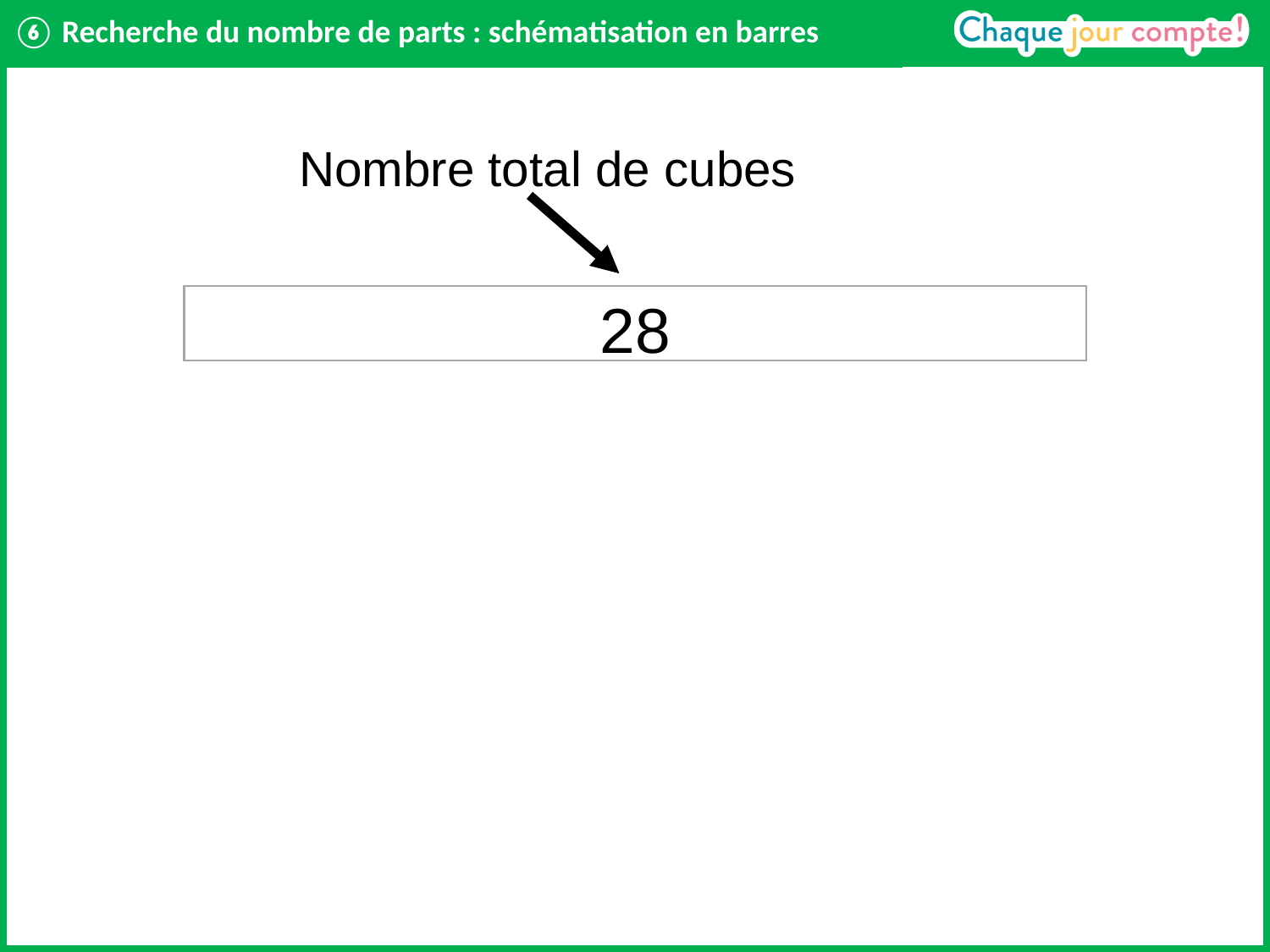

28
# ⑥ Recherche du nombre de parts : schématisation en barres
Nombre total de cubes